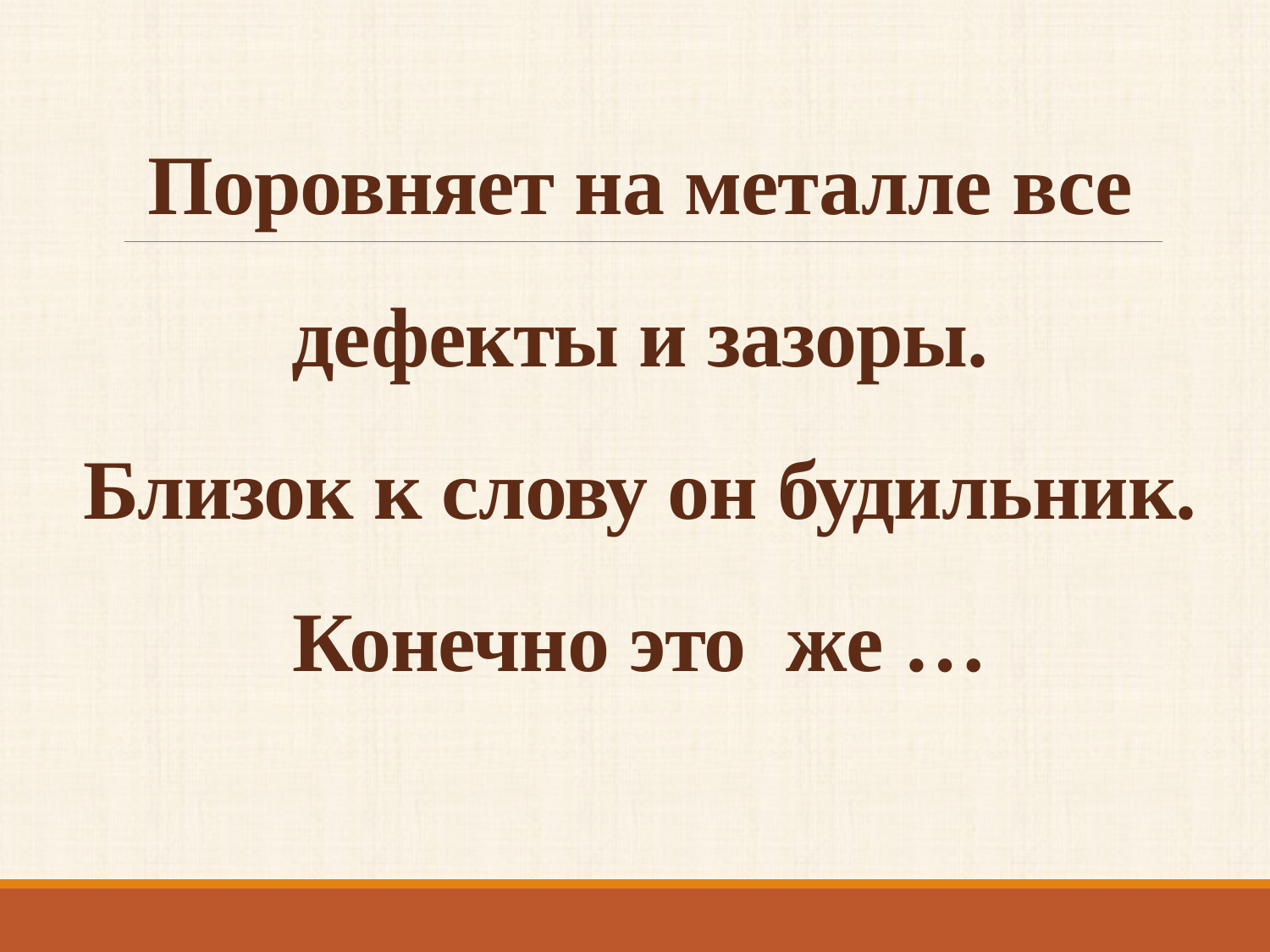

# Поровняет на металле все дефекты и зазоры. Близок к слову он будильник. Конечно это  же …